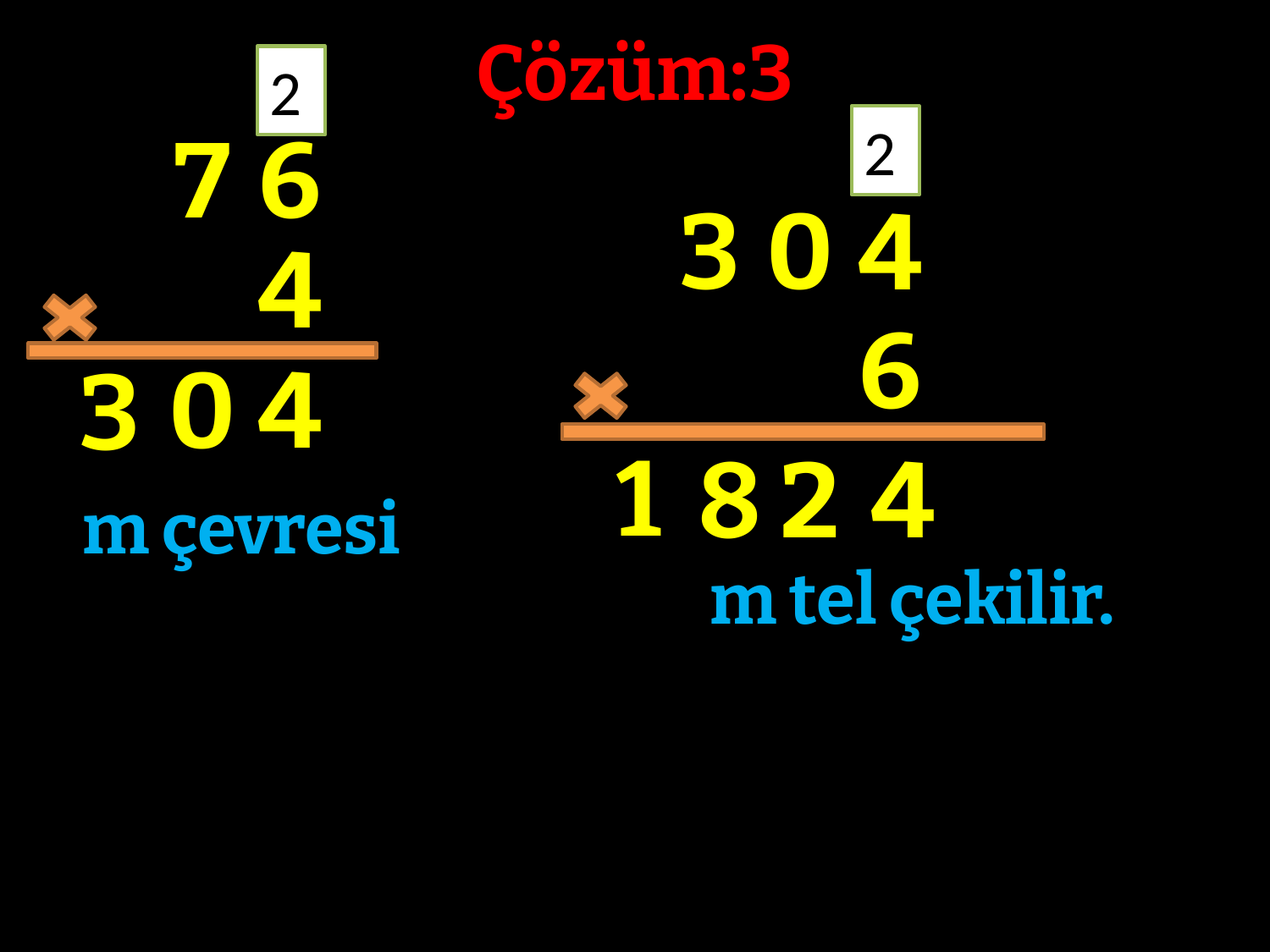

Çözüm:3
2
7
6
2
3
0
4
4

#
6

0
4
3

1
8
2
4
m çevresi
m tel çekilir.